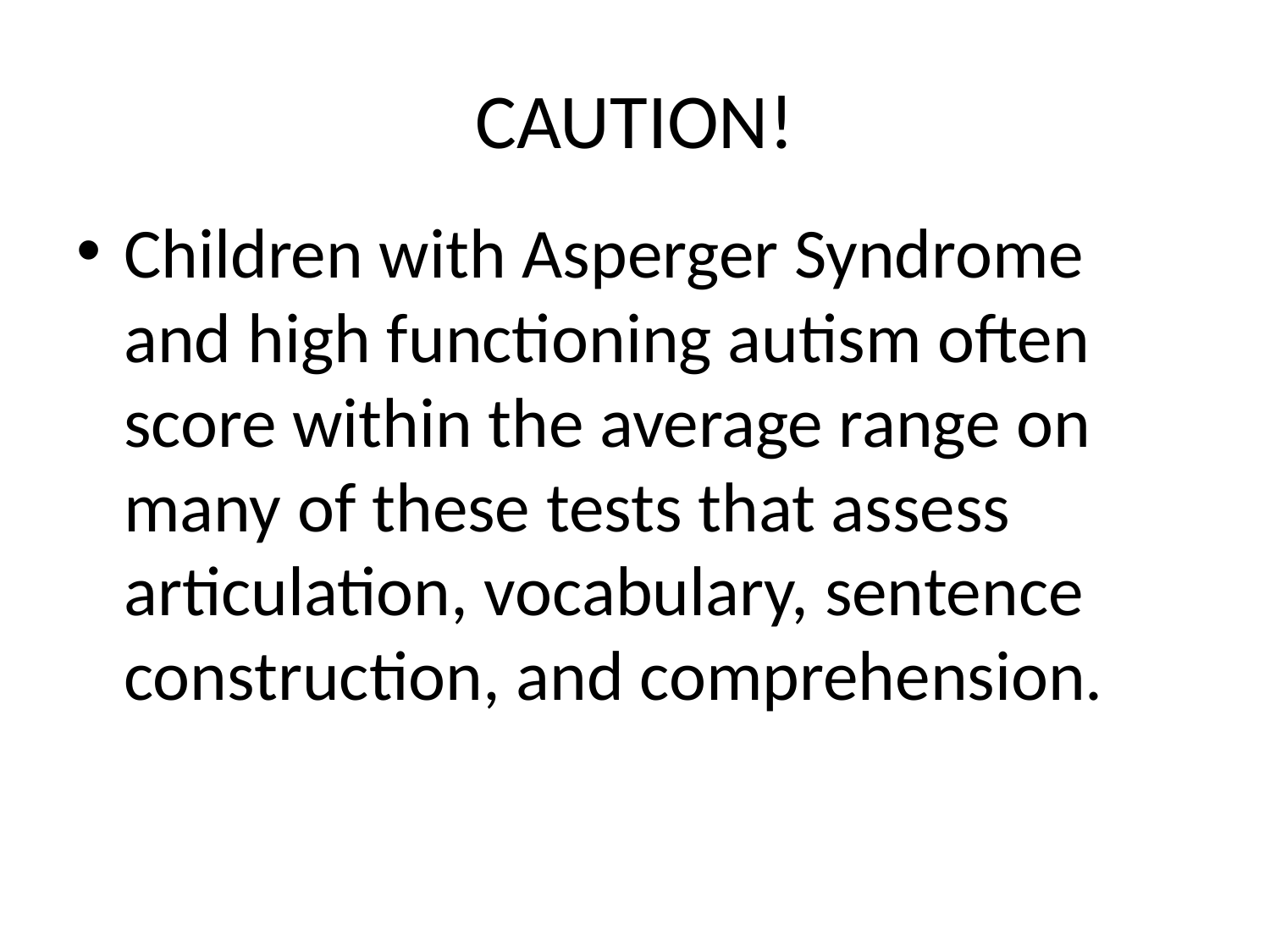

# CAUTION!
Children with Asperger Syndrome and high functioning autism often score within the average range on many of these tests that assess articulation, vocabulary, sentence construction, and comprehension.